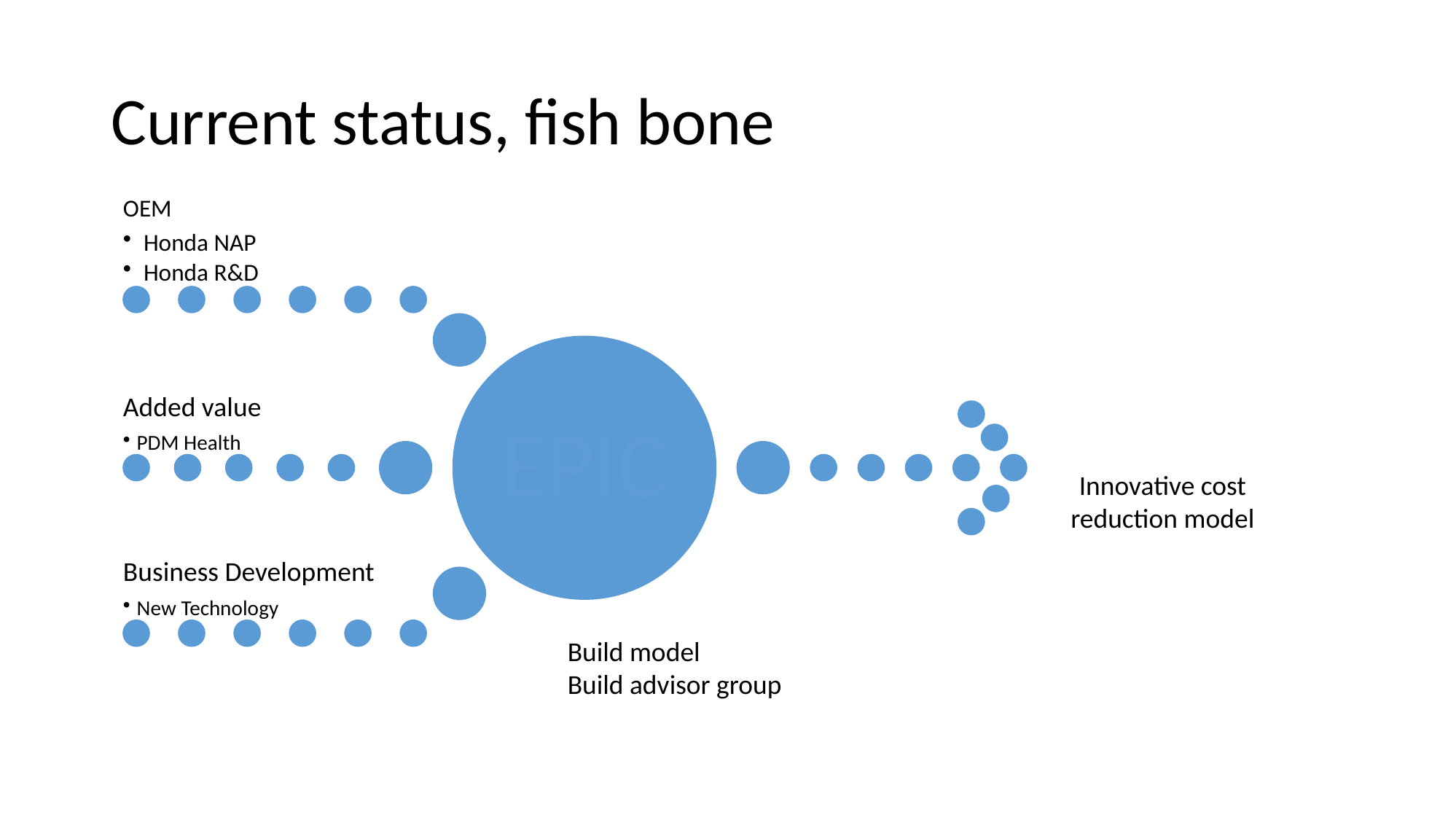

# Current status, fish bone
EPIC
OEM
Honda NAP
Honda R&D
Added value
PDM Health
Business Development
New Technology
Innovative cost reduction model
Build model
Build advisor group